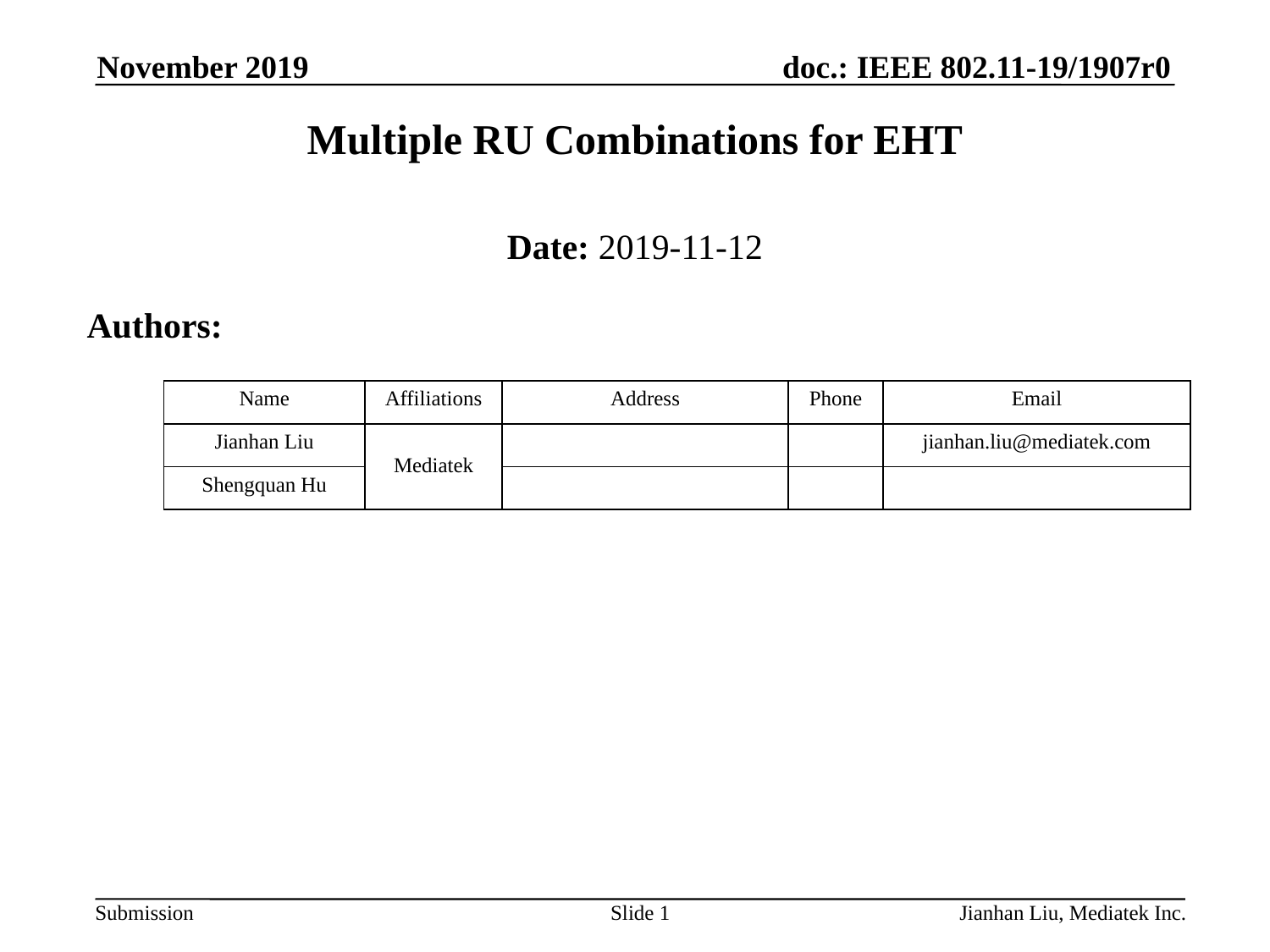

November 2019
# Multiple RU Combinations for EHT
Date: 2019-11-12
Authors:
| Name | Affiliations | Address | Phone | Email |
| --- | --- | --- | --- | --- |
| Jianhan Liu | Mediatek |  |  | jianhan.liu@mediatek.com |
| Shengquan Hu |  |  |  |  |
Slide 1
Jianhan Liu, Mediatek Inc.